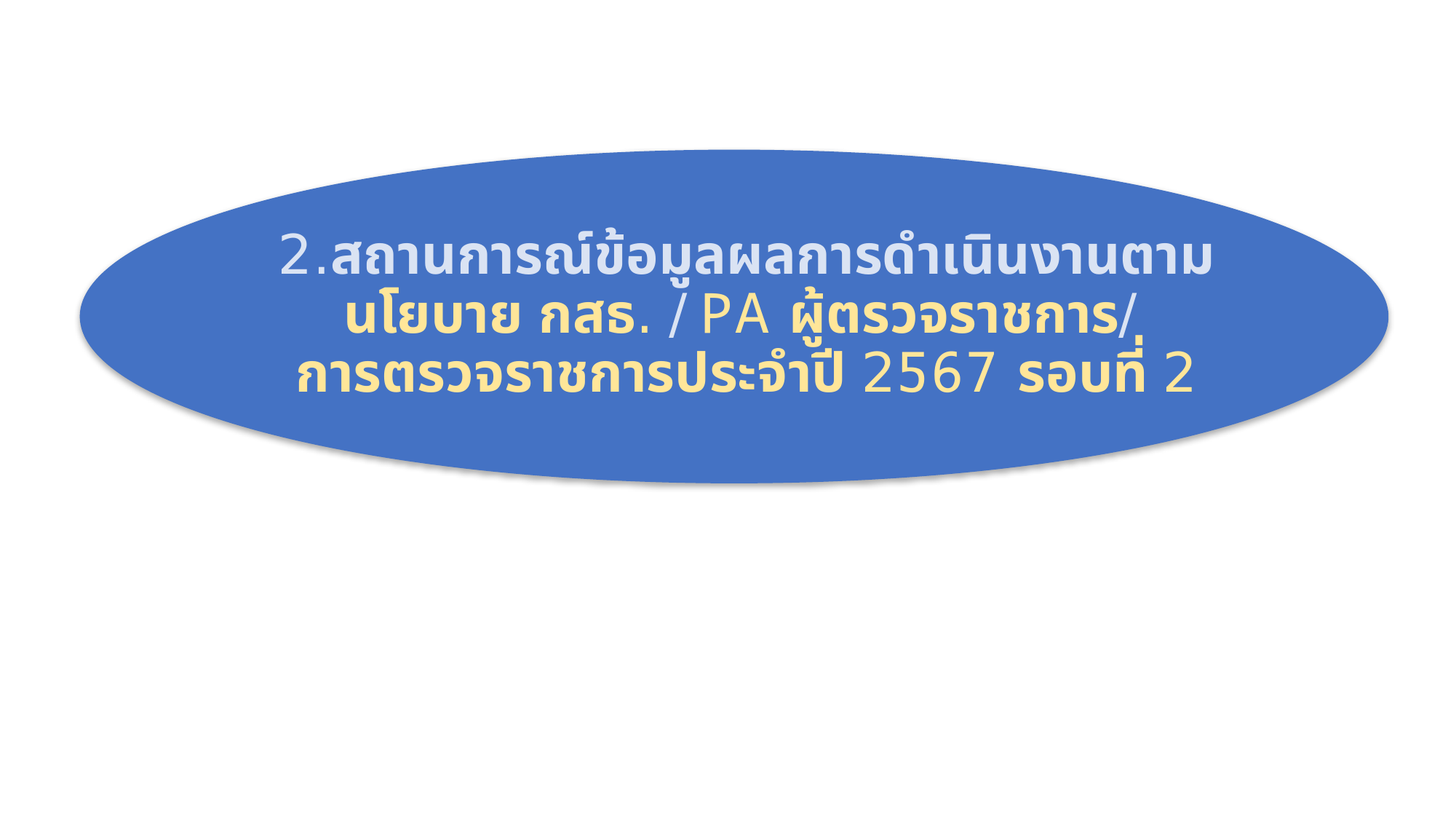

# 2.สถานการณ์ข้อมูลผลการดำเนินงานตามนโยบาย กสธ. /PA ผู้ตรวจราชการ/ การตรวจราชการประจำปี 2567 รอบที่ 2